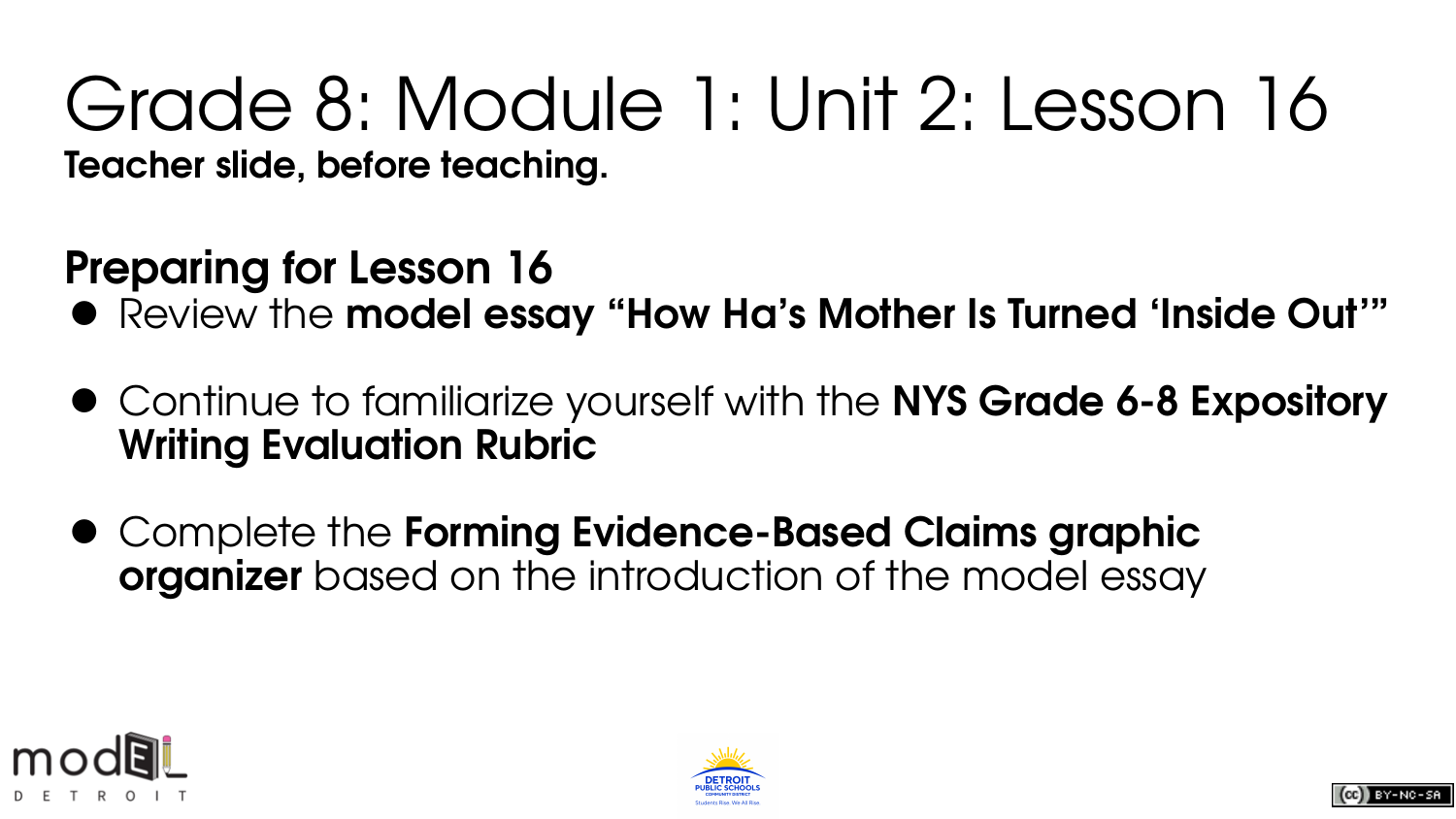

# Grade 8: Module 1: Unit 2: Lesson 16 Teacher slide, before teaching.
Preparing for Lesson 16
Review the model essay “How Ha’s Mother Is Turned ‘Inside Out’”

Continue to familiarize yourself with the NYS Grade 6-8 Expository Writing Evaluation Rubric

Complete the Forming Evidence-Based Claims graphic organizer based on the introduction of the model essay